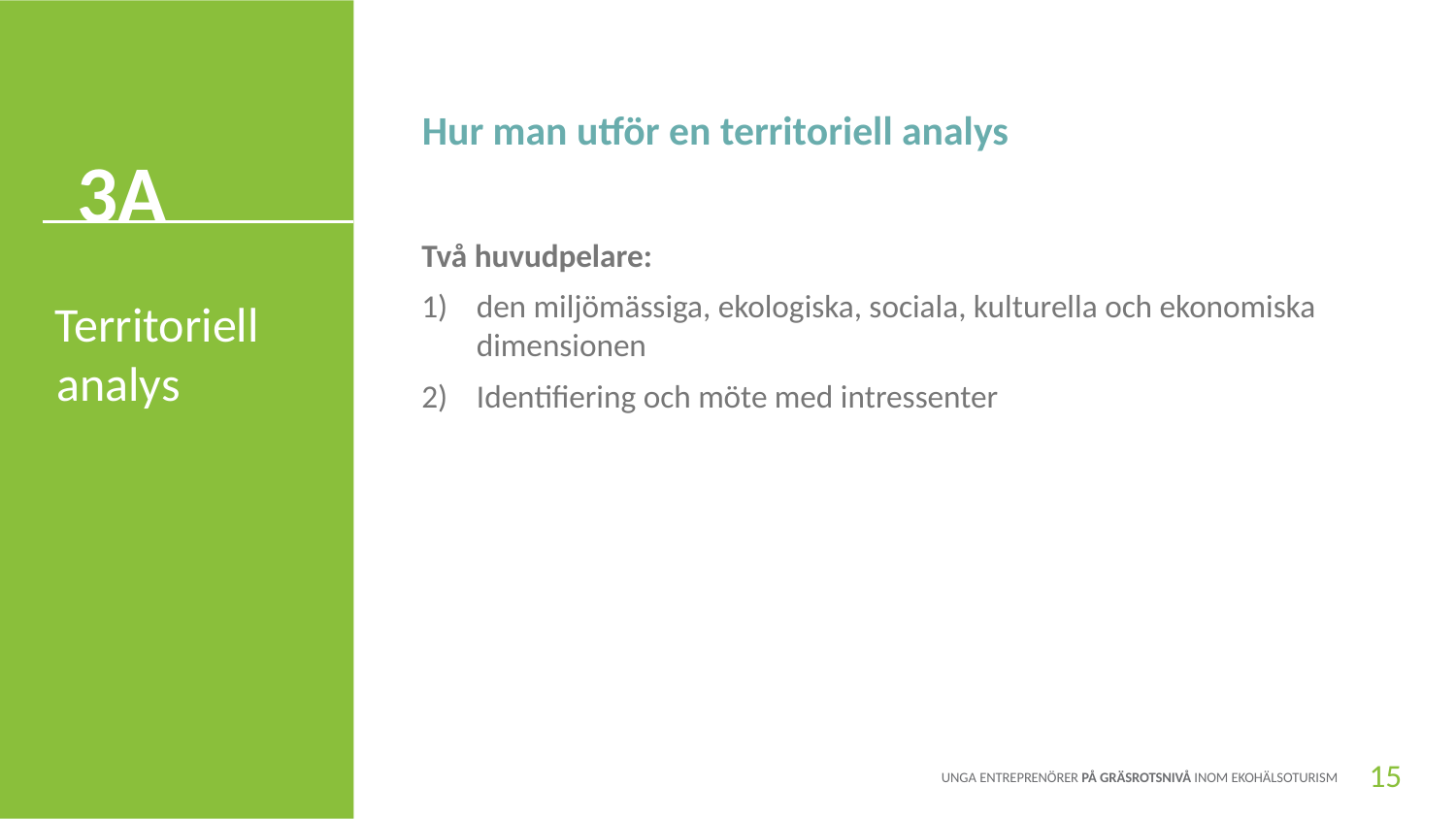

Hur man utför en territoriell analys
3A

Två huvudpelare:
den miljömässiga, ekologiska, sociala, kulturella och ekonomiska dimensionen
Identifiering och möte med intressenter
Territoriell analys

Territoriell analys

15